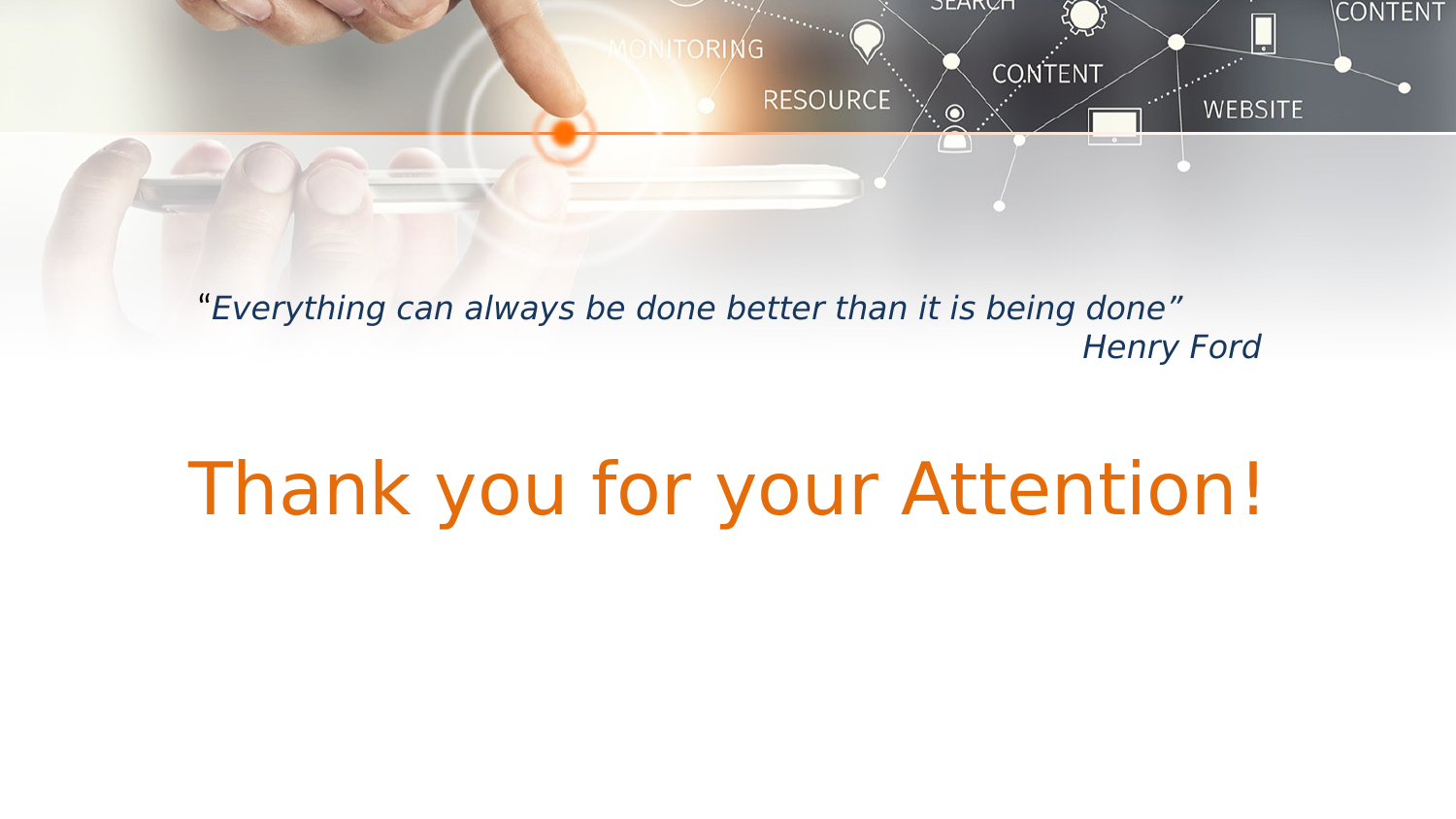

“Everything can always be done better than it is being done”
Henry Ford
# Thank you for your Attention!